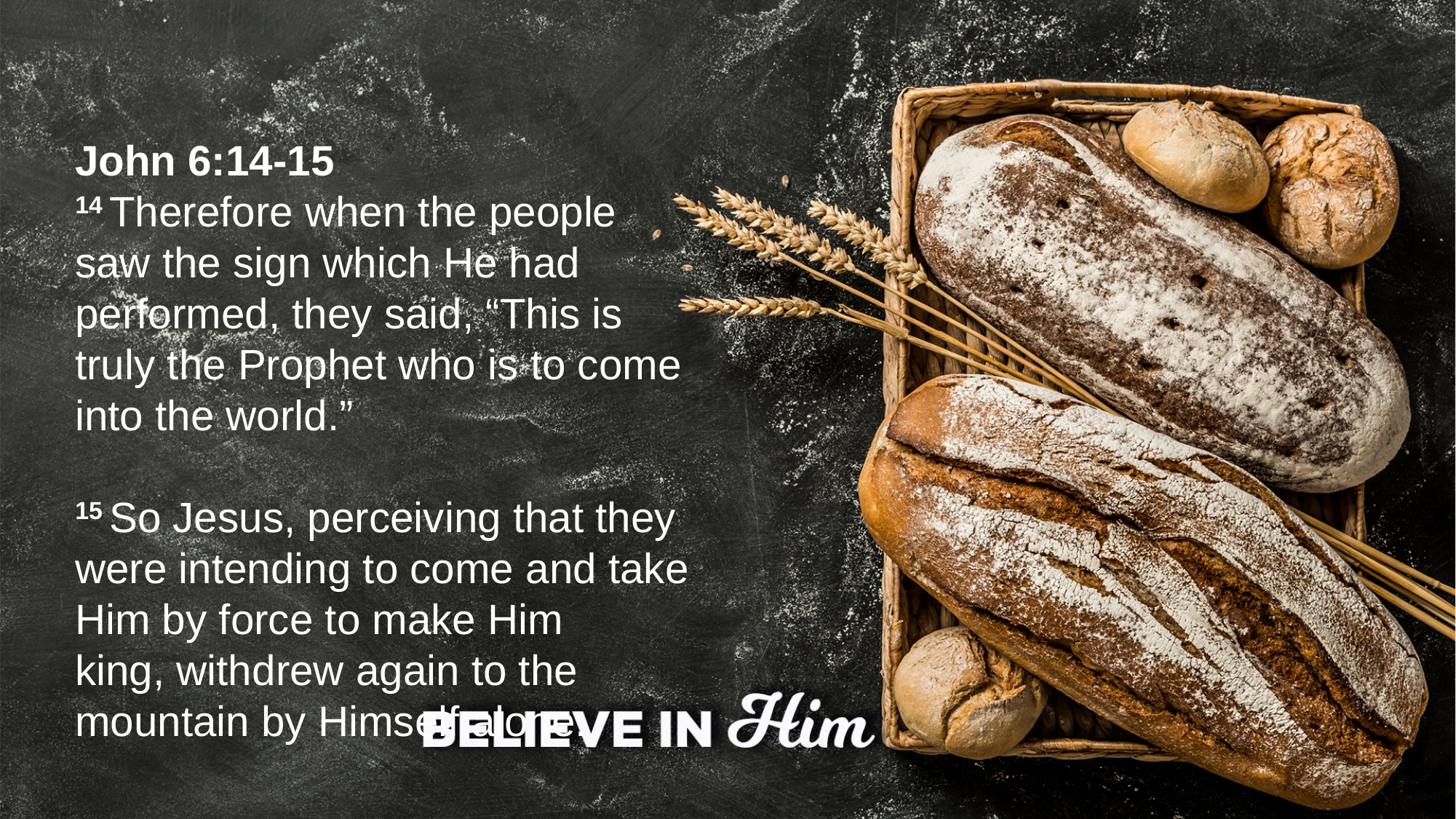

John 6:14-15
14 Therefore when the people saw the sign which He had performed, they said, “This is truly the Prophet who is to come into the world.”

15 So Jesus, perceiving that they were intending to come and take Him by force to make Him king, withdrew again to the mountain by Himself alone.